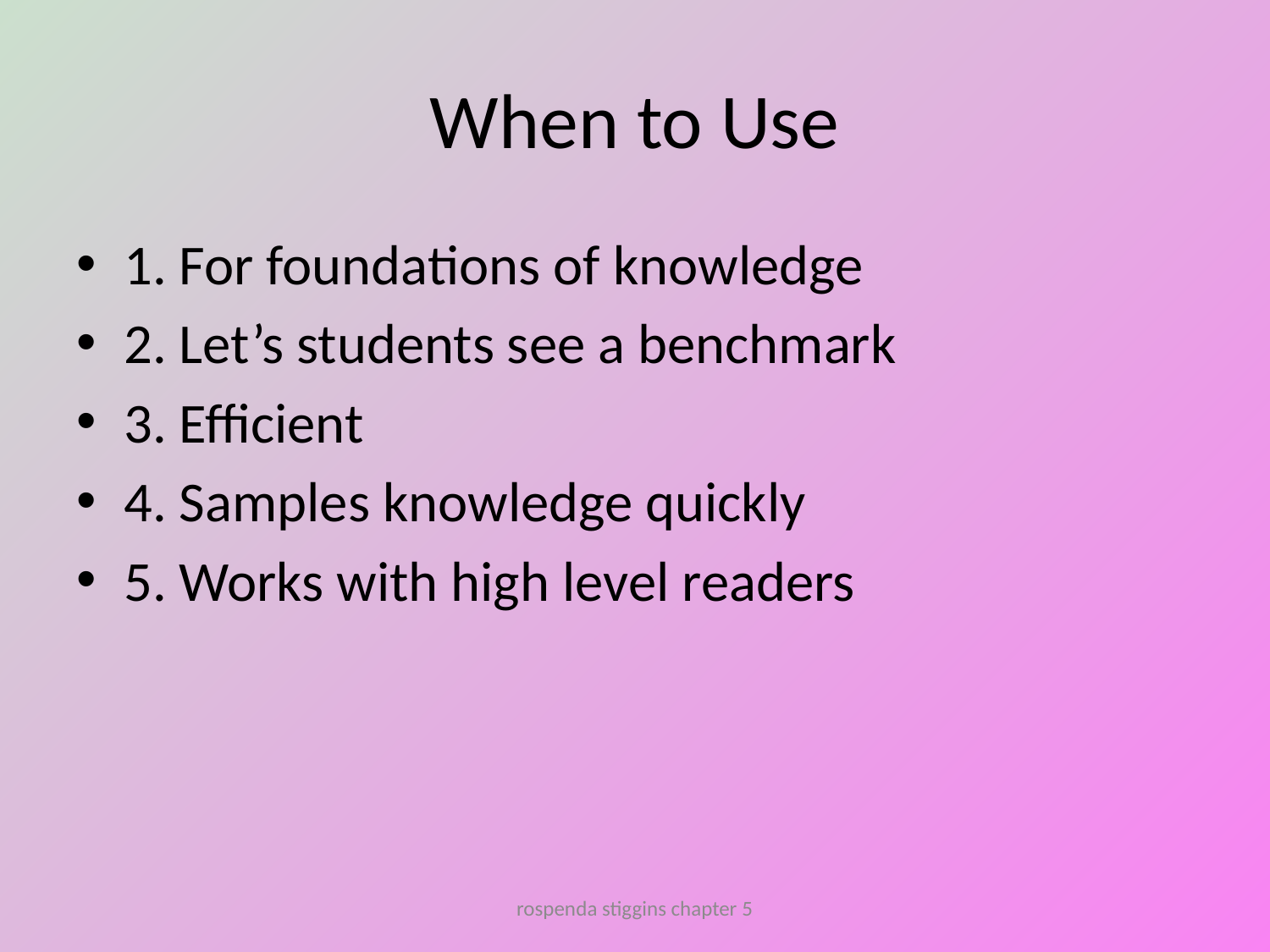

# When to Use
1. For foundations of knowledge
2. Let’s students see a benchmark
3. Efficient
4. Samples knowledge quickly
5. Works with high level readers

rospenda stiggins chapter 5